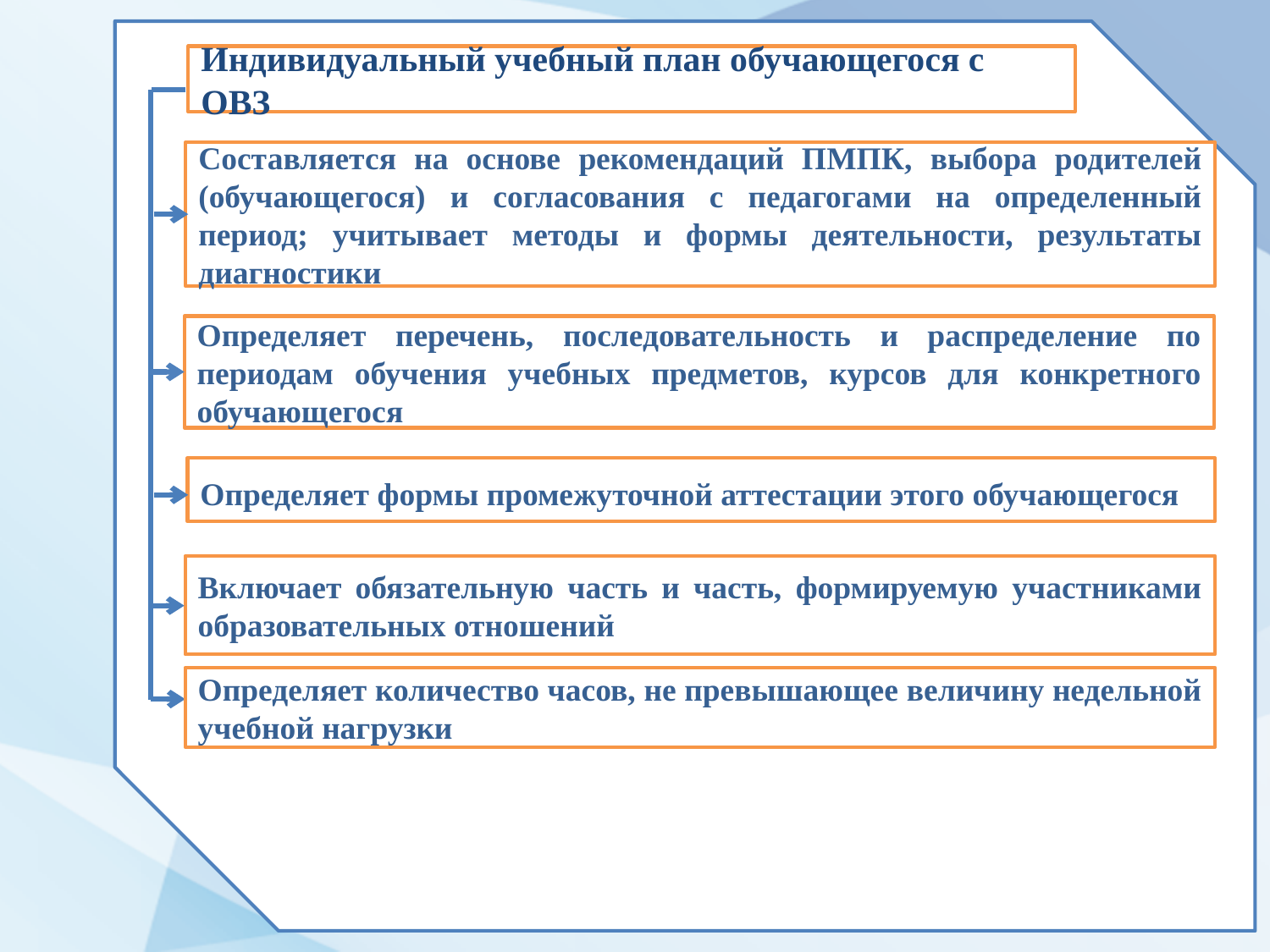

Индивидуальный учебный план обучающегося с ОВЗ

Составляется на основе рекомендаций ПМПК, выбора родителей (обучающегося) и согласования с педагогами на определенный период; учитывает методы и формы деятельности, результаты диагностики
Определяет перечень, последовательность и распределение по периодам обучения учебных предметов, курсов для конкретного обучающегося
Определяет формы промежуточной аттестации этого обучающегося
Включает обязательную часть и часть, формируемую участниками образовательных отношений
Определяет количество часов, не превышающее величину недельной учебной нагрузки